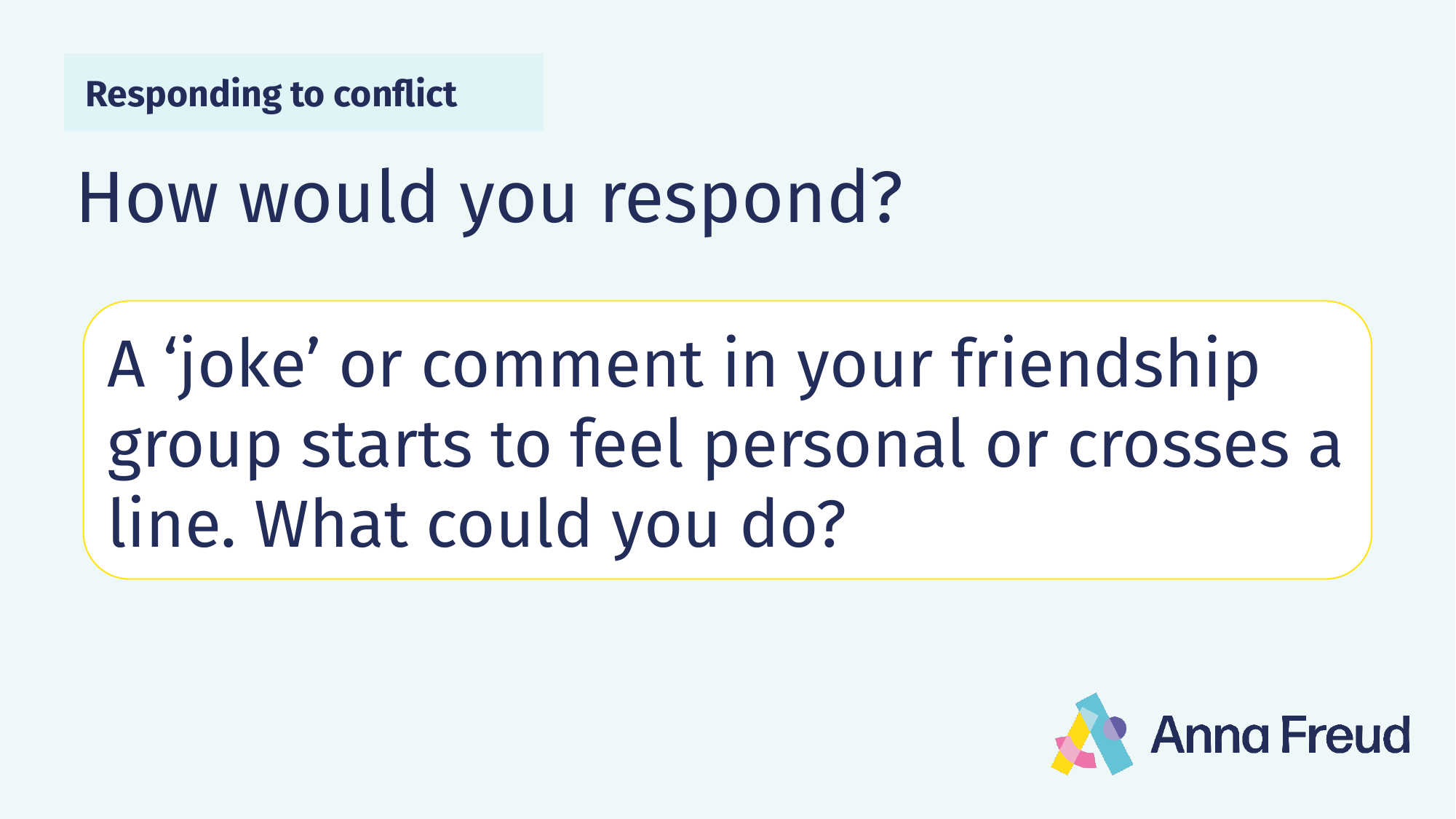

Responding to conflict
# How would you respond?
A ‘joke’ or comment in your friendship group starts to feel personal or crosses a line. What could you do?